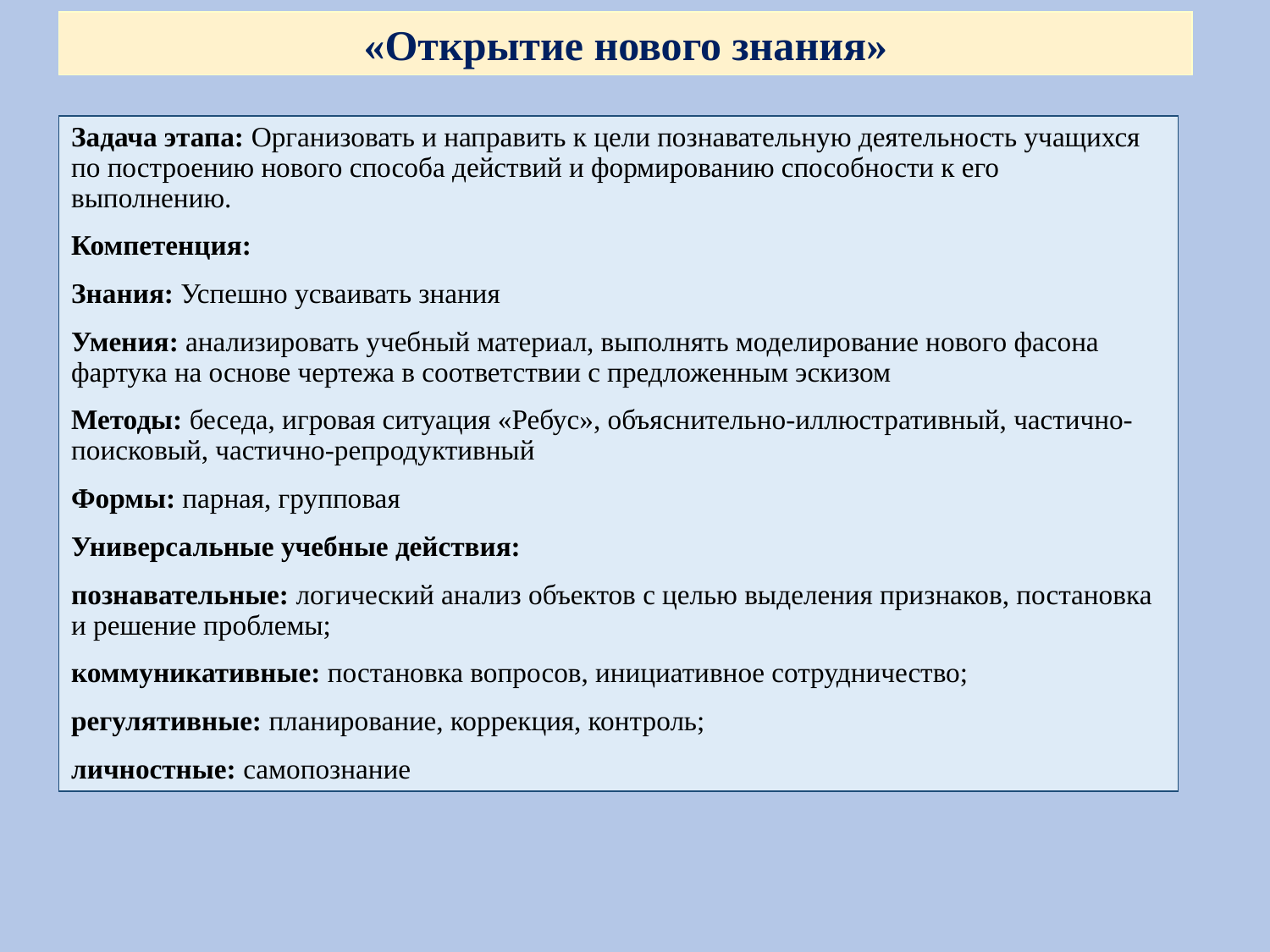

«Открытие нового знания»
Задача этапа: Организовать и направить к цели познавательную деятельность учащихся по построению нового способа действий и формированию способности к его выполнению.
Компетенция:
Знания: Успешно усваивать знания
Умения: анализировать учебный материал, выполнять моделирование нового фасона фартука на основе чертежа в соответствии с предложенным эскизом
Методы: беседа, игровая ситуация «Ребус», объяснительно-иллюстративный, частично-поисковый, частично-репродуктивный
Формы: парная, групповая
Универсальные учебные действия:
познавательные: логический анализ объектов с целью выделения признаков, постановка и решение проблемы;
коммуникативные: постановка вопросов, инициативное сотрудничество;
регулятивные: планирование, коррекция, контроль;
личностные: самопознание